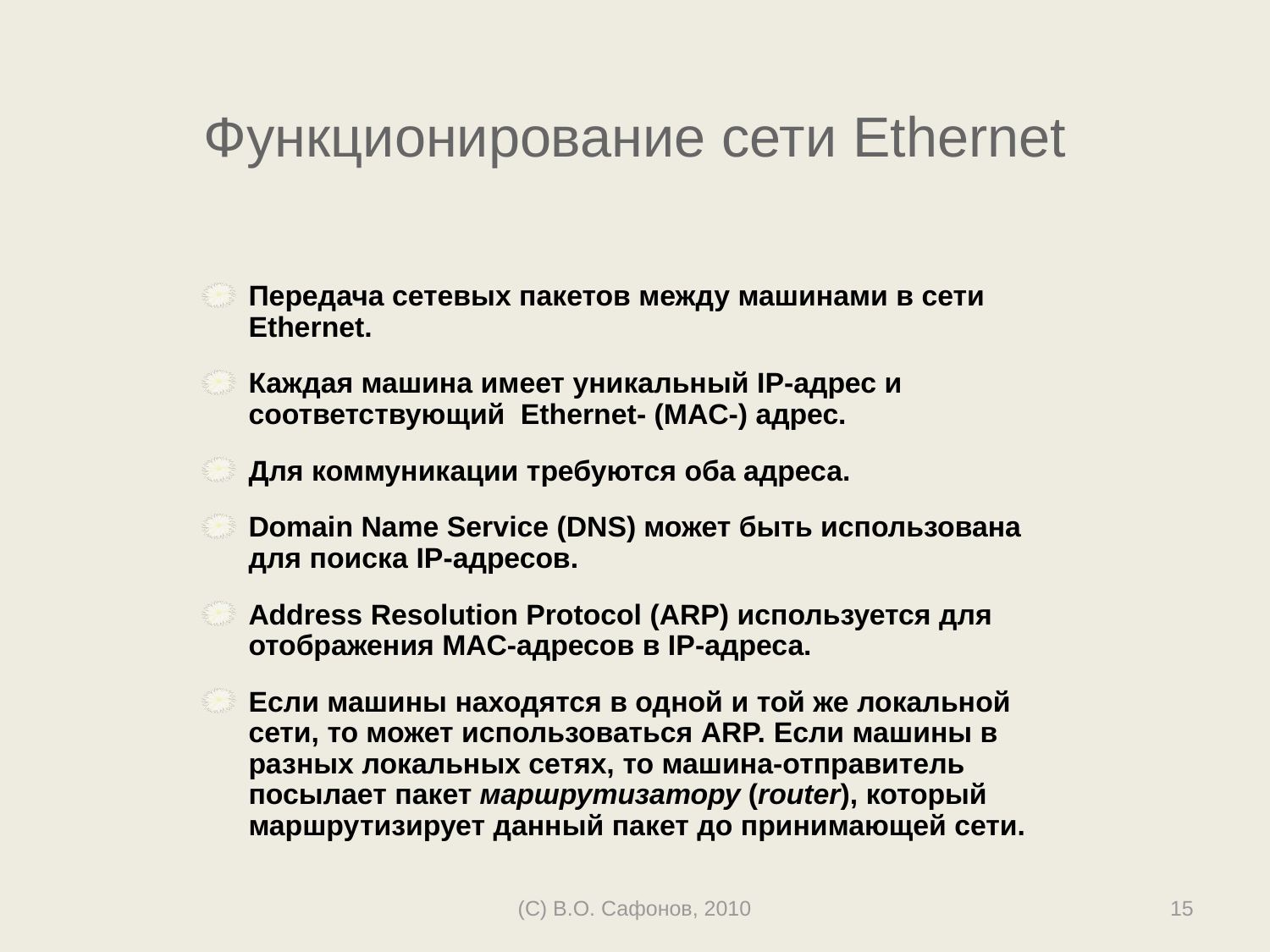

# Функционирование сети Ethernet
Передача сетевых пакетов между машинами в сети Ethernet.
Каждая машина имеет уникальный IP-адрес и соответствующий  Ethernet- (MAC-) адрес.
Для коммуникации требуются оба адреса.
Domain Name Service (DNS) может быть использована для поиска IP-адресов.
Address Resolution Protocol (ARP) используется для отображения MAC-адресов в IP-адреса.
Если машины находятся в одной и той же локальной сети, то может использоваться ARP. Если машины в разных локальных сетях, то машина-отправитель посылает пакет маршрутизатору (router), который маршрутизирует данный пакет до принимающей сети.
(C) В.О. Сафонов, 2010
15